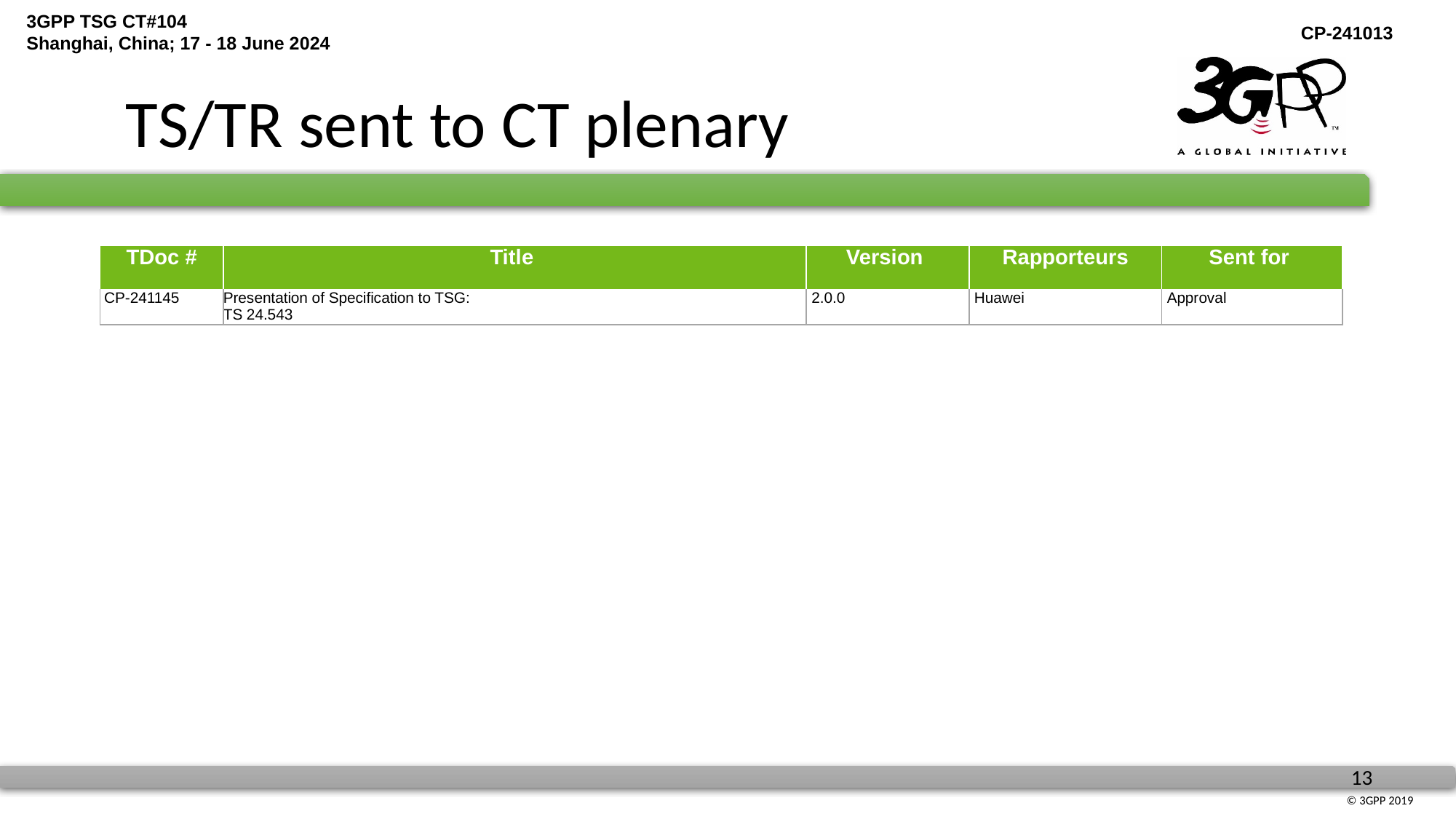

# TS/TR sent to CT plenary
| TDoc # | Title | Version | Rapporteurs | Sent for |
| --- | --- | --- | --- | --- |
| CP-241145 | Presentation of Specification to TSG: TS 24.543 | 2.0.0 | Huawei | Approval |